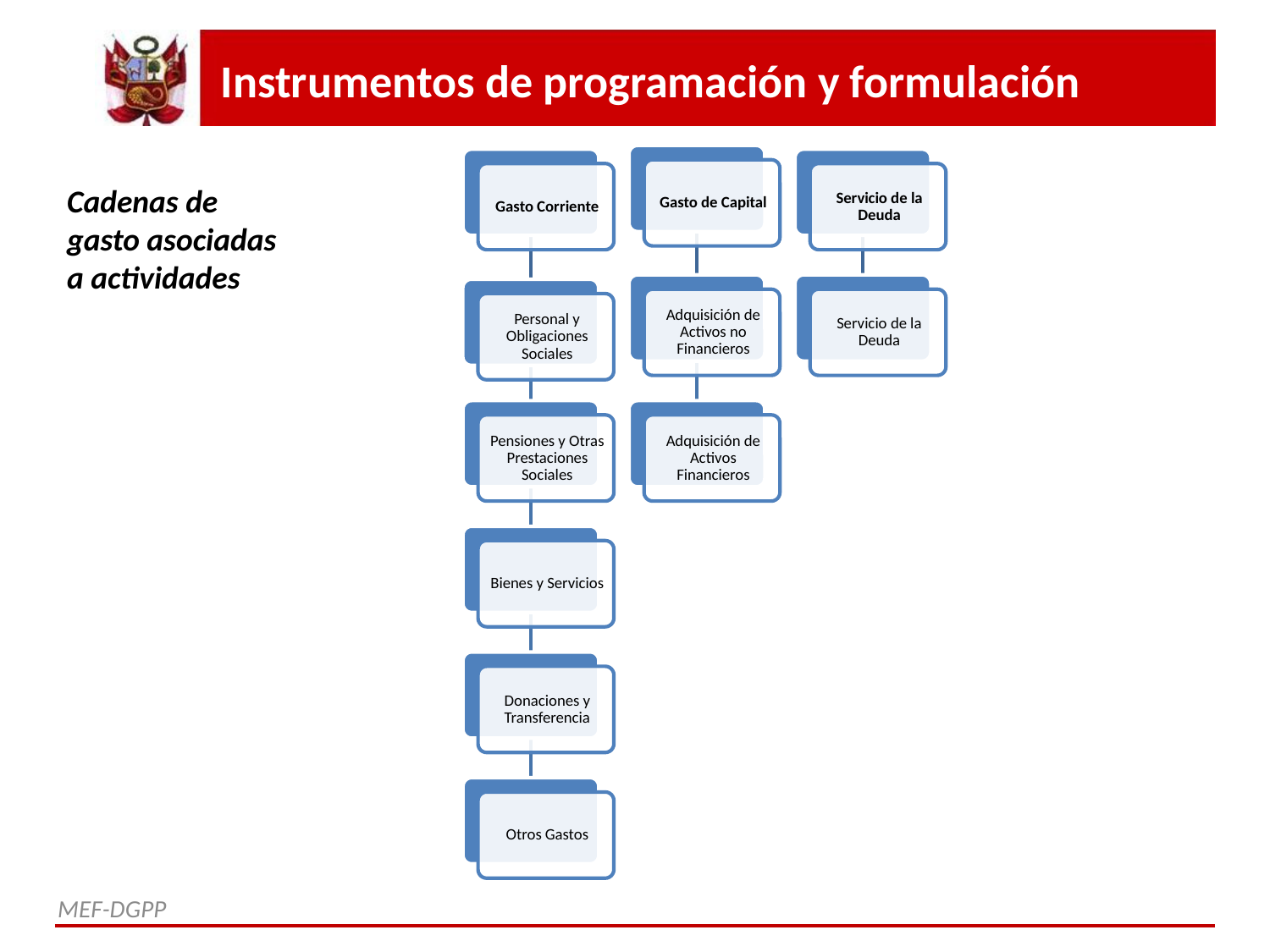

Instrumentos de programación y formulación
Gasto Corriente
Personal y Obligaciones Sociales
Pensiones y Otras Prestaciones Sociales
Bienes y Servicios
Donaciones y Transferencia
Otros Gastos
Gasto de Capital
Adquisición de Activos no Financieros
Adquisición de Activos Financieros
Servicio de la Deuda
Servicio de la Deuda
Cadenas de gasto asociadas a actividades
MEF-DGPP